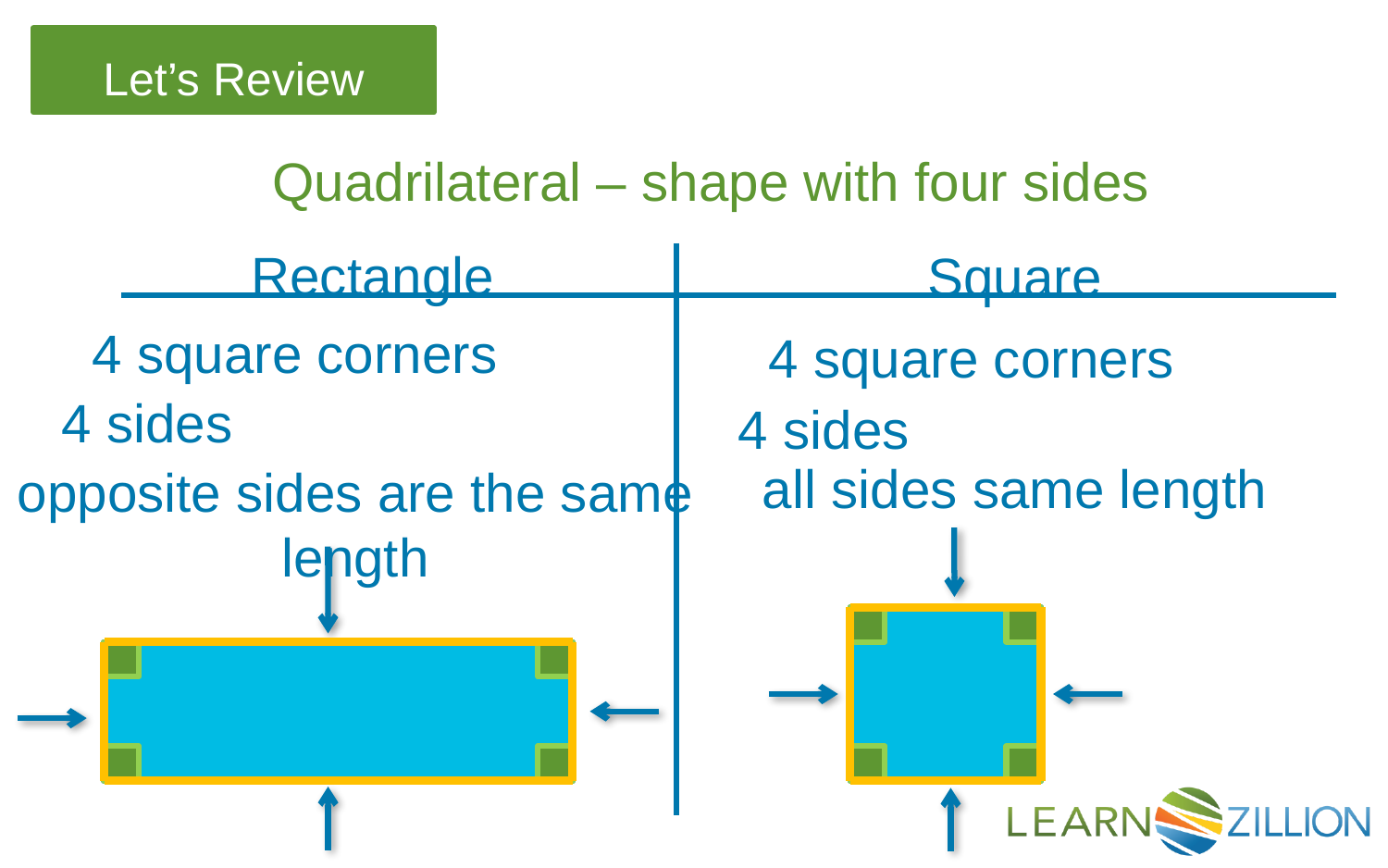

Quadrilateral – shape with four sides
Rectangle
Square
4 square corners
4 square corners
4 sides
4 sides
all sides same length
opposite sides are the same length